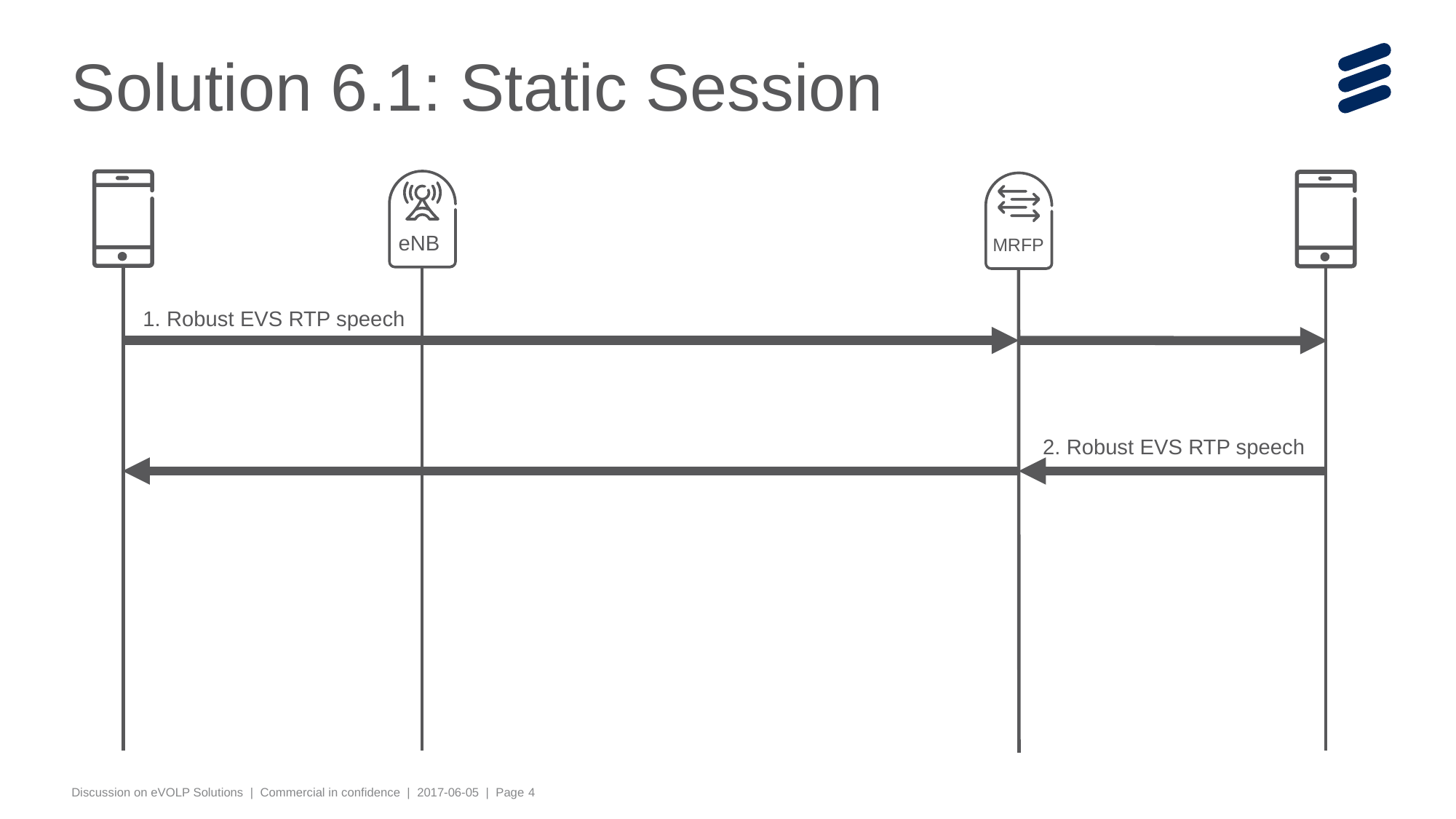

# Solution 6.1: Static Session

eNB

MRFP
1. Robust EVS RTP speech
2. Robust EVS RTP speech